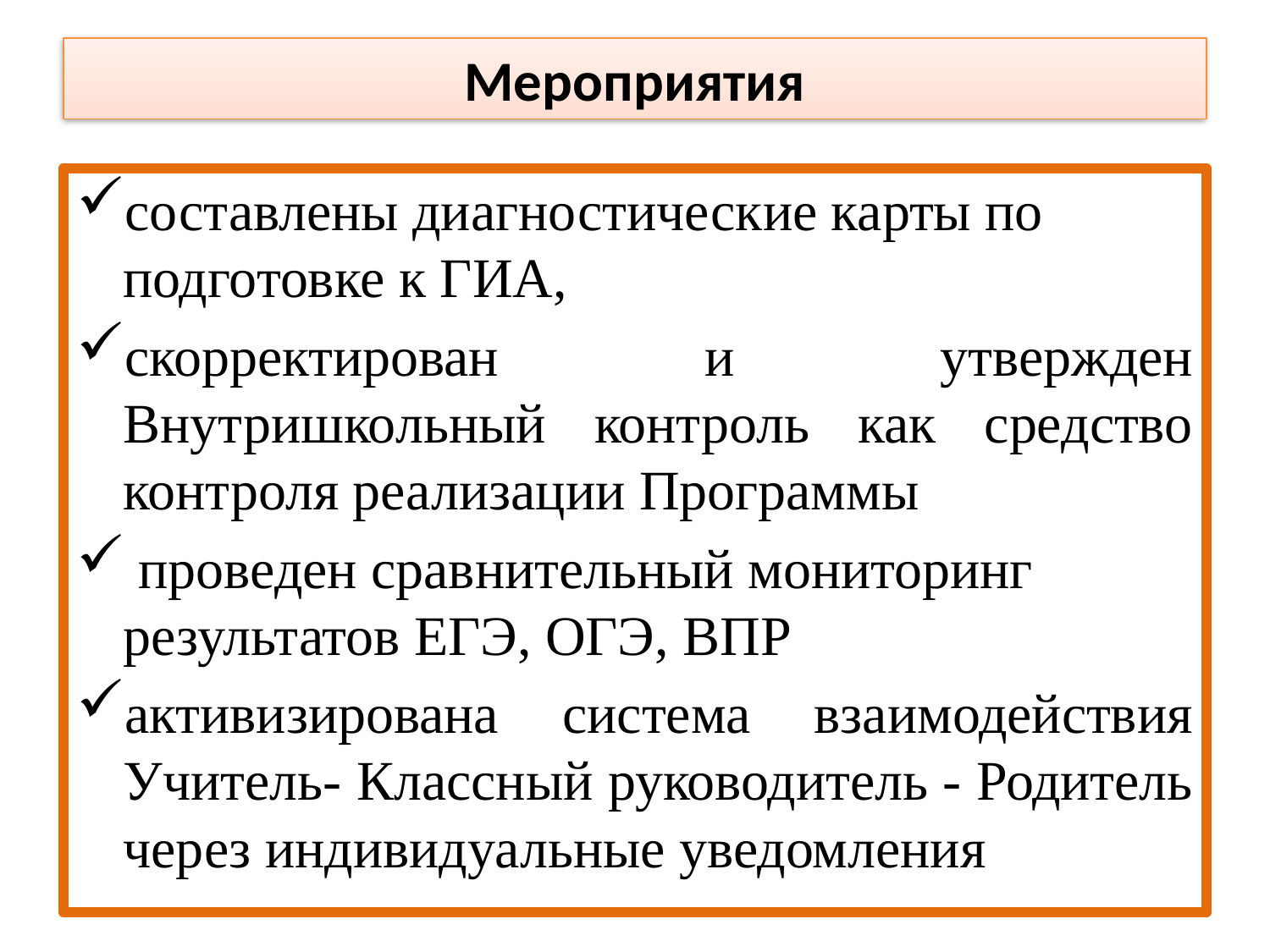

# Мероприятия
составлены диагностические карты по подготовке к ГИА,
скорректирован и утвержден Внутришкольный контроль как средство контроля реализации Программы
 проведен сравнительный мониторинг результатов ЕГЭ, ОГЭ, ВПР
активизирована система взаимодействия Учитель- Классный руководитель - Родитель через индивидуальные уведомления